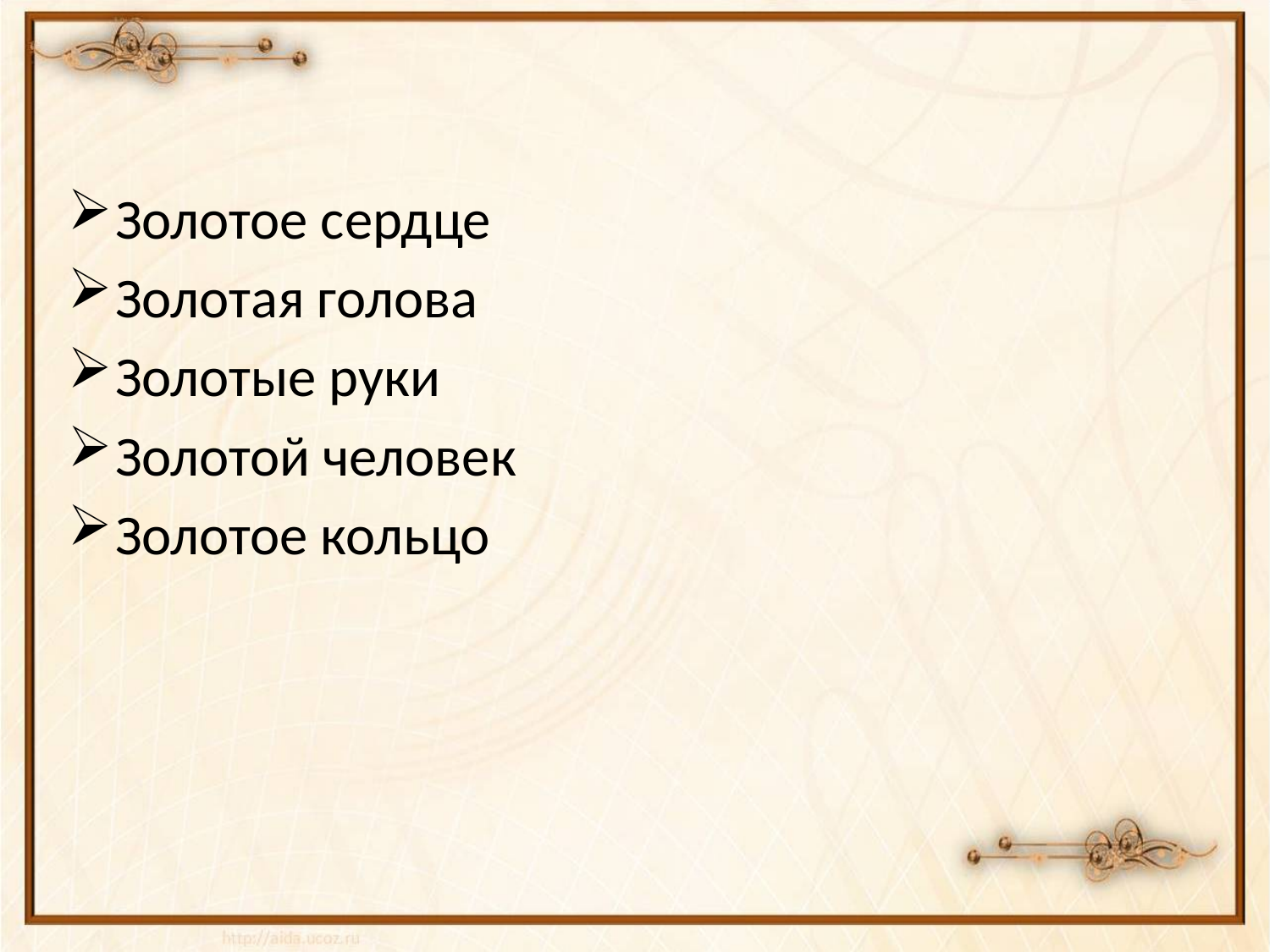

#
Золотое сердце
Золотая голова
Золотые руки
Золотой человек
Золотое кольцо